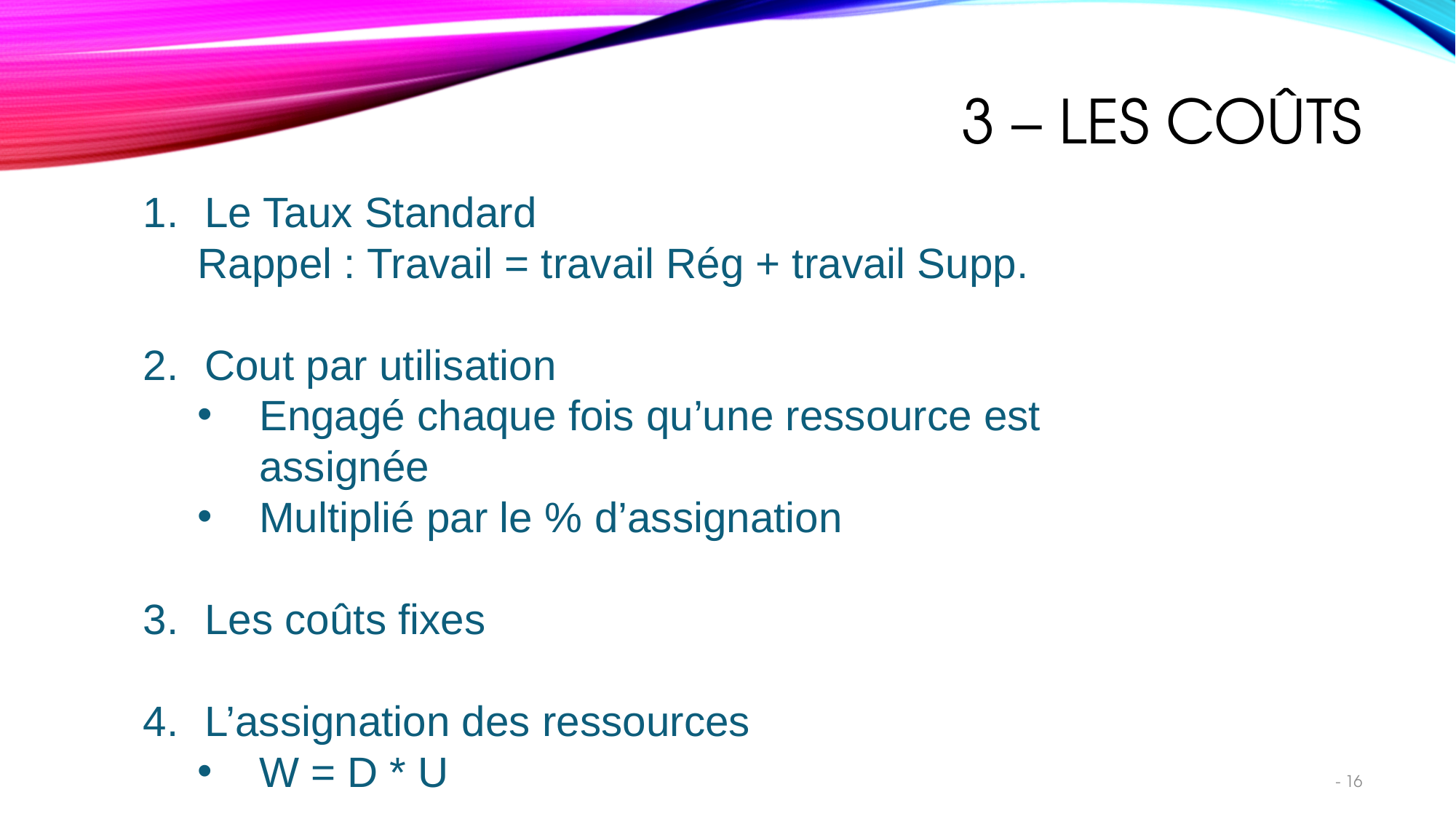

# 3 – Les Coûts
Le Taux Standard
Rappel : Travail = travail Rég + travail Supp.

Cout par utilisation
Engagé chaque fois qu’une ressource est assignée
Multiplié par le % d’assignation

Les coûts fixes

L’assignation des ressources
W = D * U
16